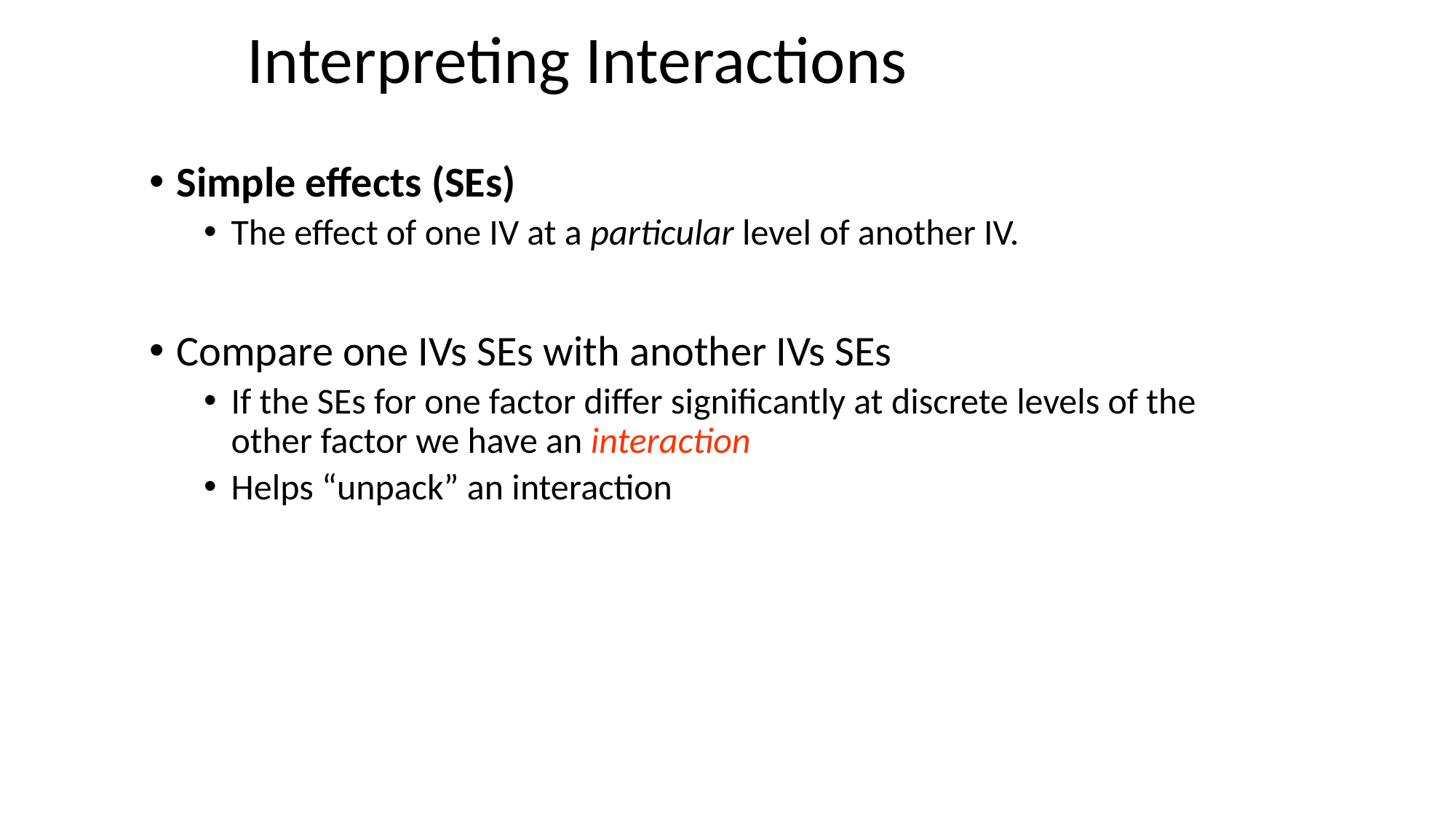

# Interpreting Interactions
Simple effects (SEs)
The effect of one IV at a particular level of another IV.

Compare one IVs SEs with another IVs SEs
If the SEs for one factor differ significantly at discrete levels of the other factor we have an interaction
Helps “unpack” an interaction